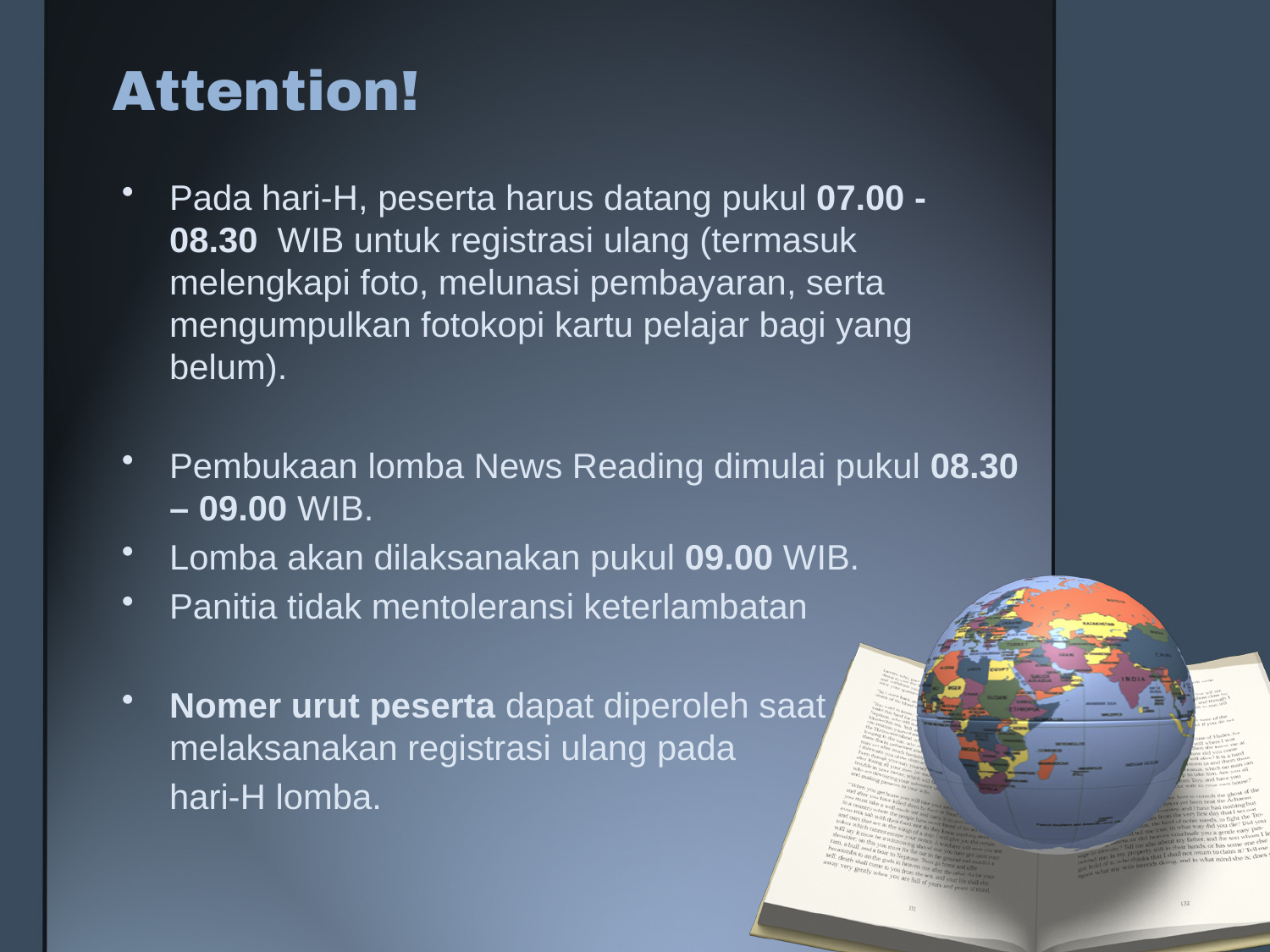

# Attention!
Pada hari-H, peserta harus datang pukul 07.00 - 08.30  WIB untuk registrasi ulang (termasuk  melengkapi foto, melunasi pembayaran, serta mengumpulkan fotokopi kartu pelajar bagi yang belum).

Pembukaan lomba News Reading dimulai pukul 08.30 – 09.00 WIB.
Lomba akan dilaksanakan pukul 09.00 WIB.
Panitia tidak mentoleransi keterlambatan

Nomer urut peserta dapat diperoleh saat melaksanakan registrasi ulang pada
	hari-H lomba.